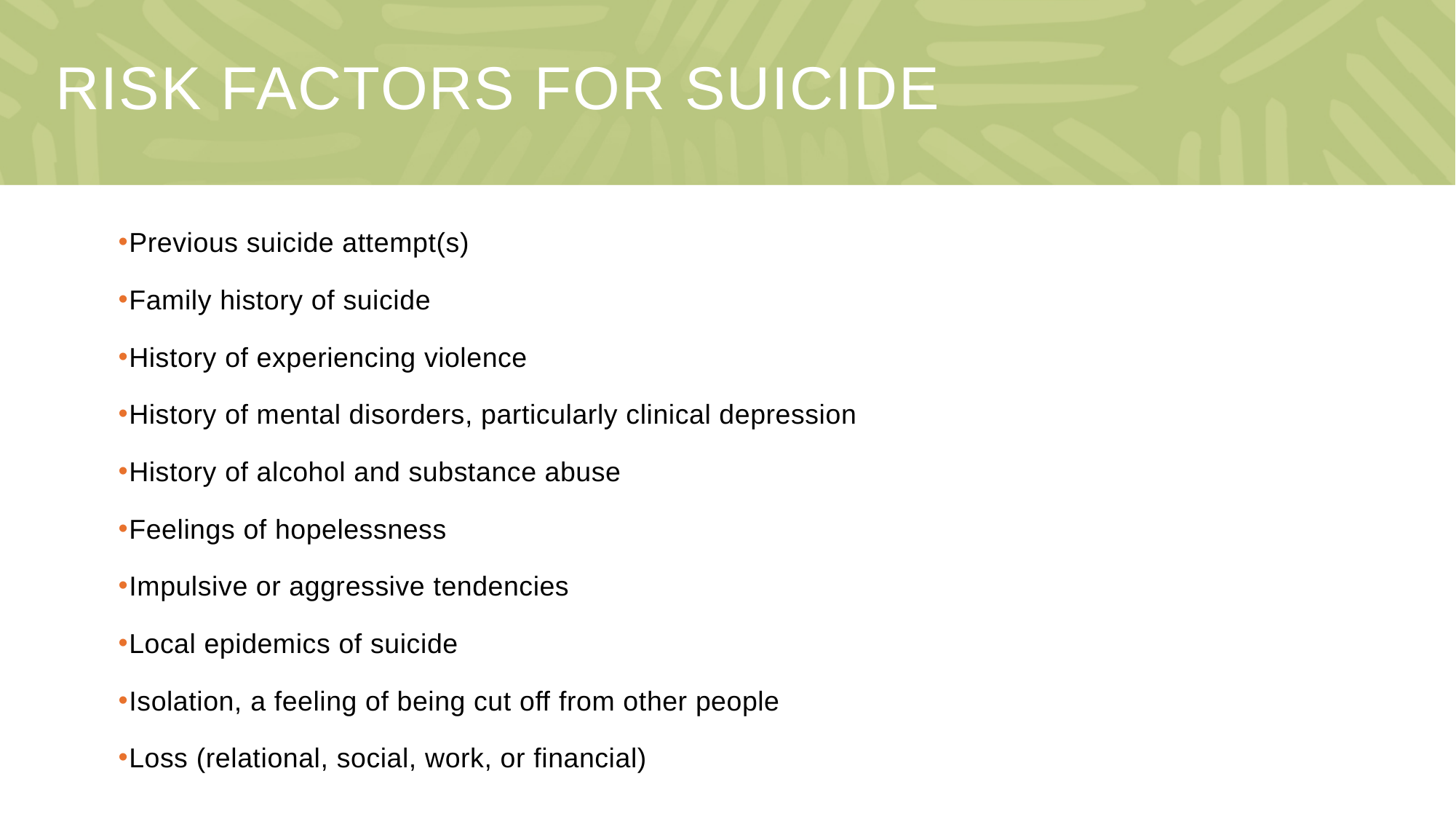

# RISK FACTORS FOR SUICIDE
Previous suicide attempt(s)
Family history of suicide
History of experiencing violence
History of mental disorders, particularly clinical depression
History of alcohol and substance abuse
Feelings of hopelessness
Impulsive or aggressive tendencies
Local epidemics of suicide
Isolation, a feeling of being cut off from other people
Loss (relational, social, work, or financial)